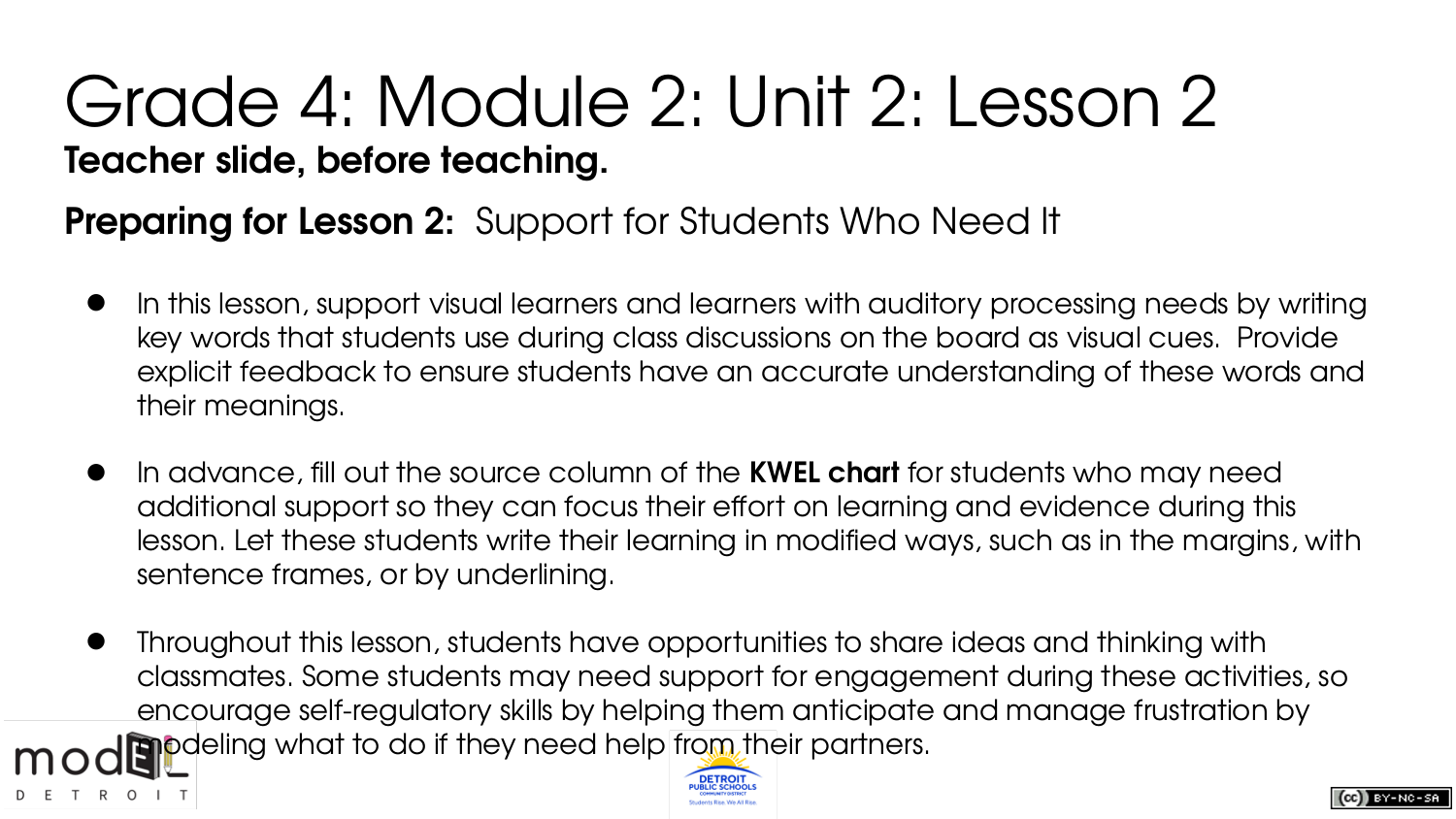

# Grade 4: Module 2: Unit 2: Lesson 2
Teacher slide, before teaching.

Preparing for Lesson 2:  Support for Students Who Need It

In this lesson, support visual learners and learners with auditory processing needs by writing key words that students use during class discussions on the board as visual cues.  Provide explicit feedback to ensure students have an accurate understanding of these words and their meanings.

In advance, fill out the source column of the KWEL chart for students who may need additional support so they can focus their effort on learning and evidence during this lesson. Let these students write their learning in modified ways, such as in the margins, with sentence frames, or by underlining.

Throughout this lesson, students have opportunities to share ideas and thinking with classmates. Some students may need support for engagement during these activities, so encourage self-regulatory skills by helping them anticipate and manage frustration by modeling what to do if they need help from their partners.